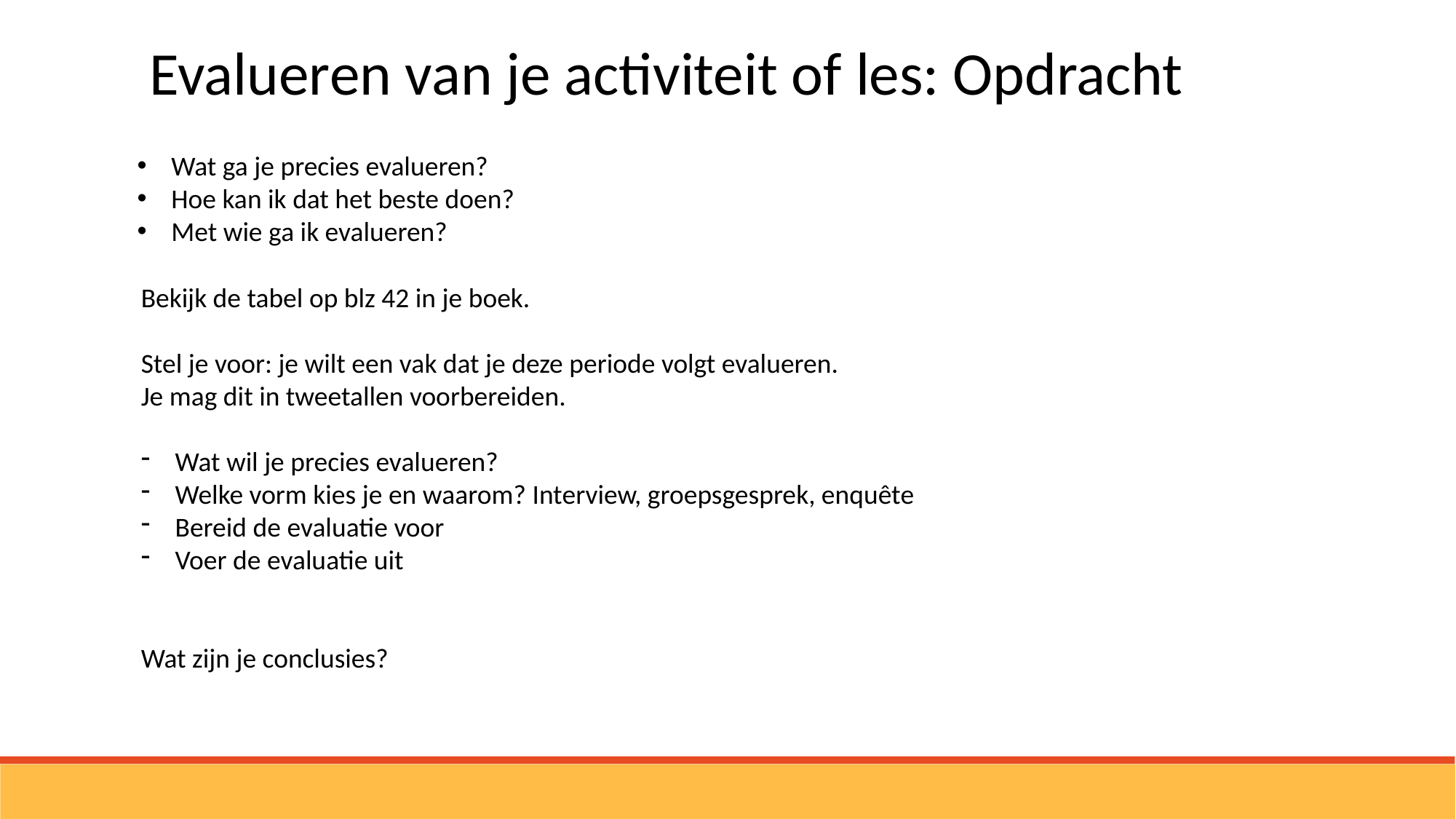

Evalueren van je activiteit of les: Opdracht

Wat ga je precies evalueren?
Hoe kan ik dat het beste doen?
Met wie ga ik evalueren?
Bekijk de tabel op blz 42 in je boek.

Stel je voor: je wilt een vak dat je deze periode volgt evalueren.
Je mag dit in tweetallen voorbereiden.

Wat wil je precies evalueren?
Welke vorm kies je en waarom? Interview, groepsgesprek, enquête
Bereid de evaluatie voor
Voer de evaluatie uit

Wat zijn je conclusies?